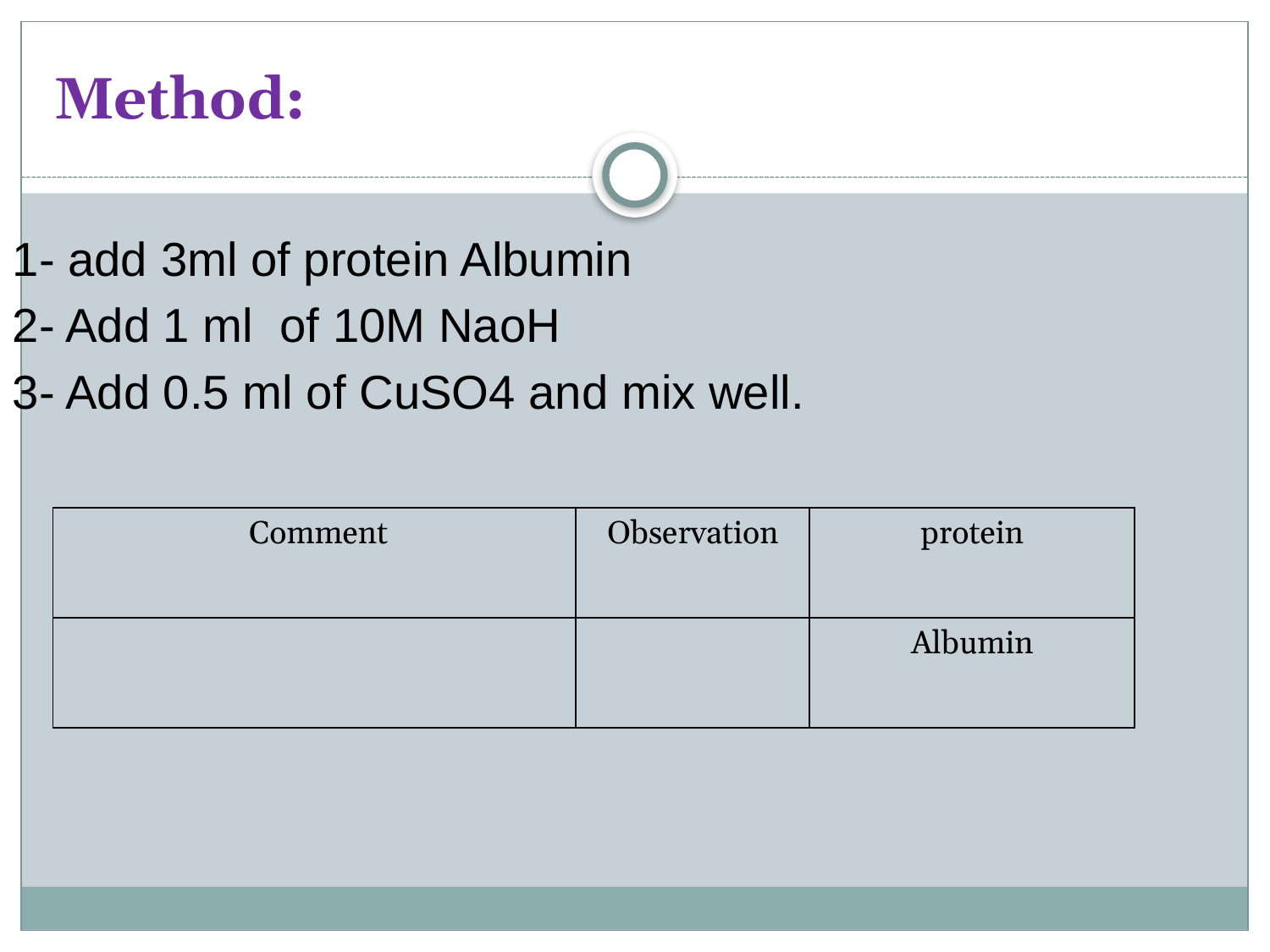

# Method:
1- add 3ml of protein Albumin
2- Add 1 ml  of 10M NaoH
3- Add 0.5 ml of CuSO4 and mix well.

| Comment | Observation | protein |
| --- | --- | --- |
|  |  | Albumin |